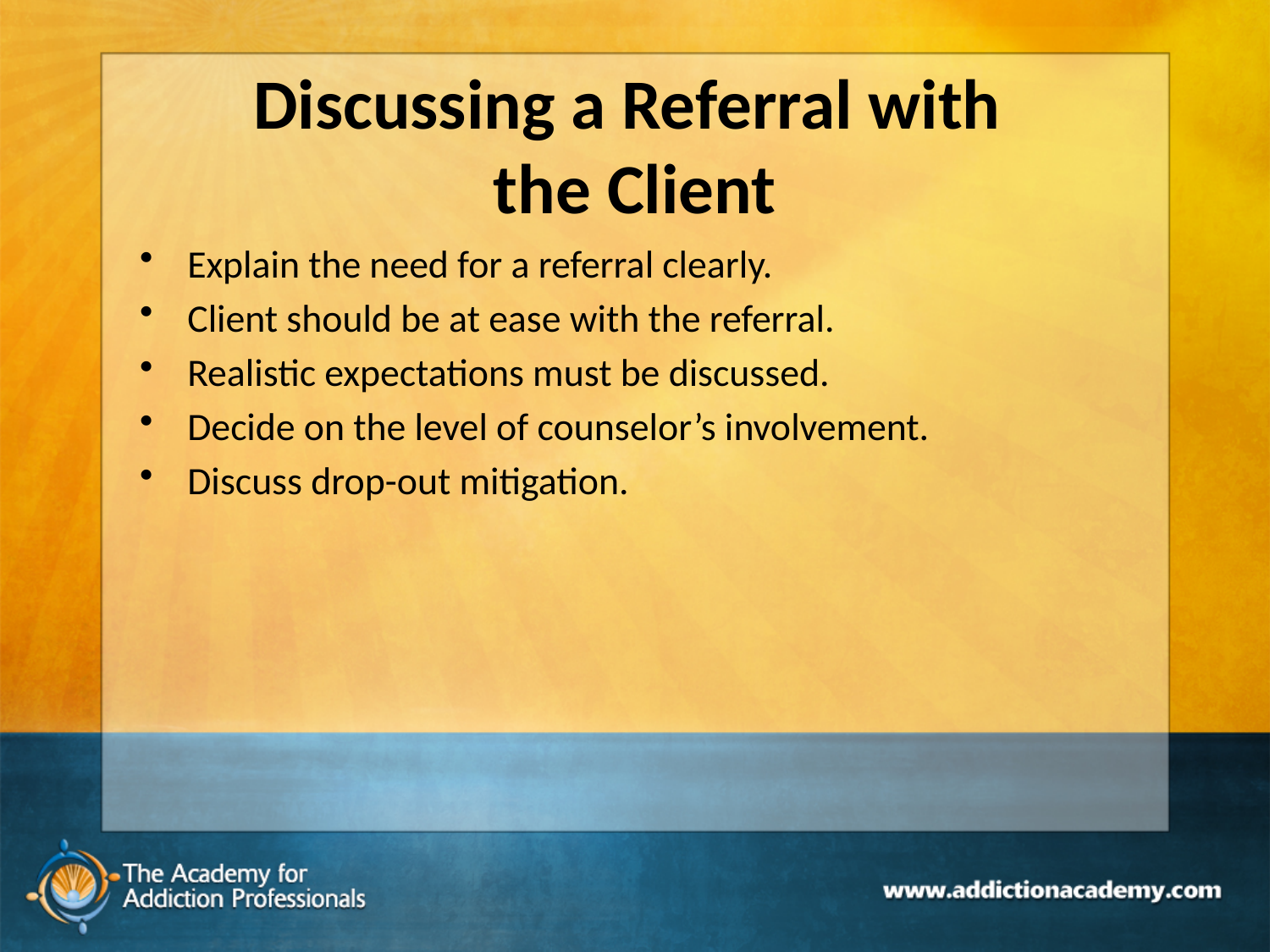

# Discussing a Referral with the Client
Explain the need for a referral clearly.
Client should be at ease with the referral.
Realistic expectations must be discussed.
Decide on the level of counselor’s involvement.
Discuss drop-out mitigation.